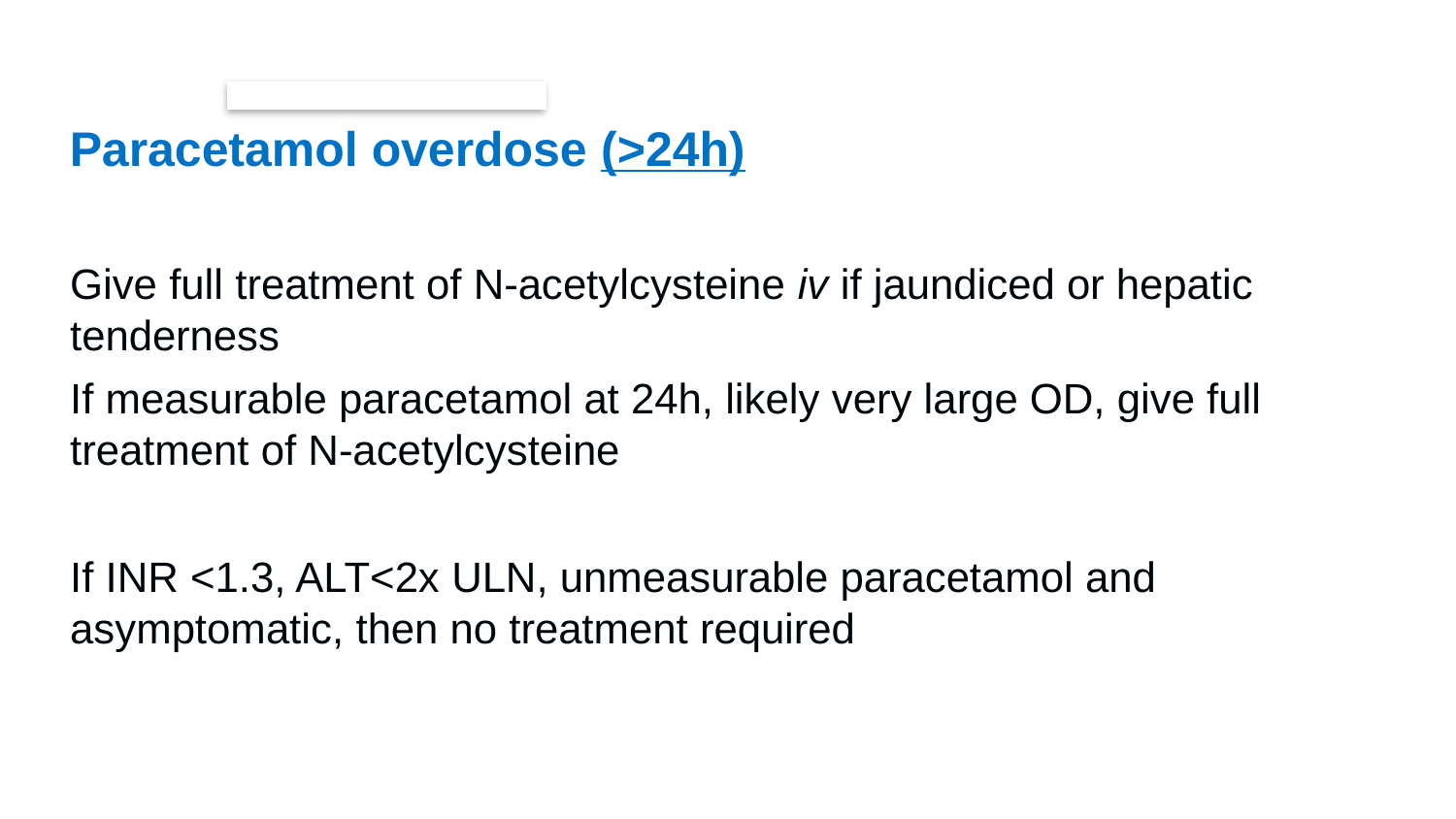

# Paracetamol overdose (>24h)
Give full treatment of N-acetylcysteine iv if jaundiced or hepatic tenderness
If measurable paracetamol at 24h, likely very large OD, give full treatment of N-acetylcysteine

If INR <1.3, ALT<2x ULN, unmeasurable paracetamol and asymptomatic, then no treatment required